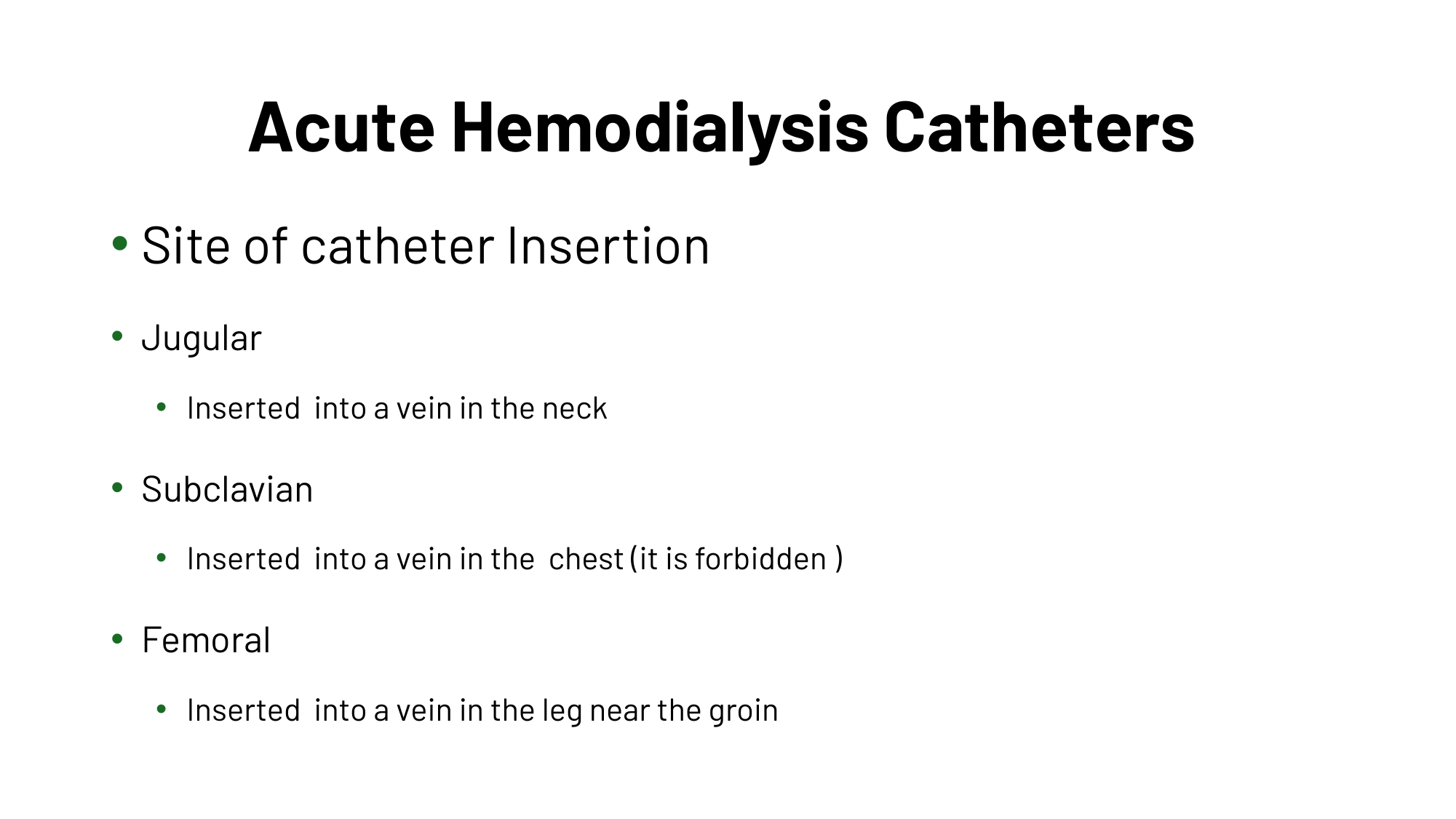

# Acute Hemodialysis Catheters
Site of catheter Insertion
Jugular
Inserted  into a vein in the neck
Subclavian
Inserted  into a vein in the  chest (it is forbidden )
Femoral
Inserted  into a vein in the leg near the groin